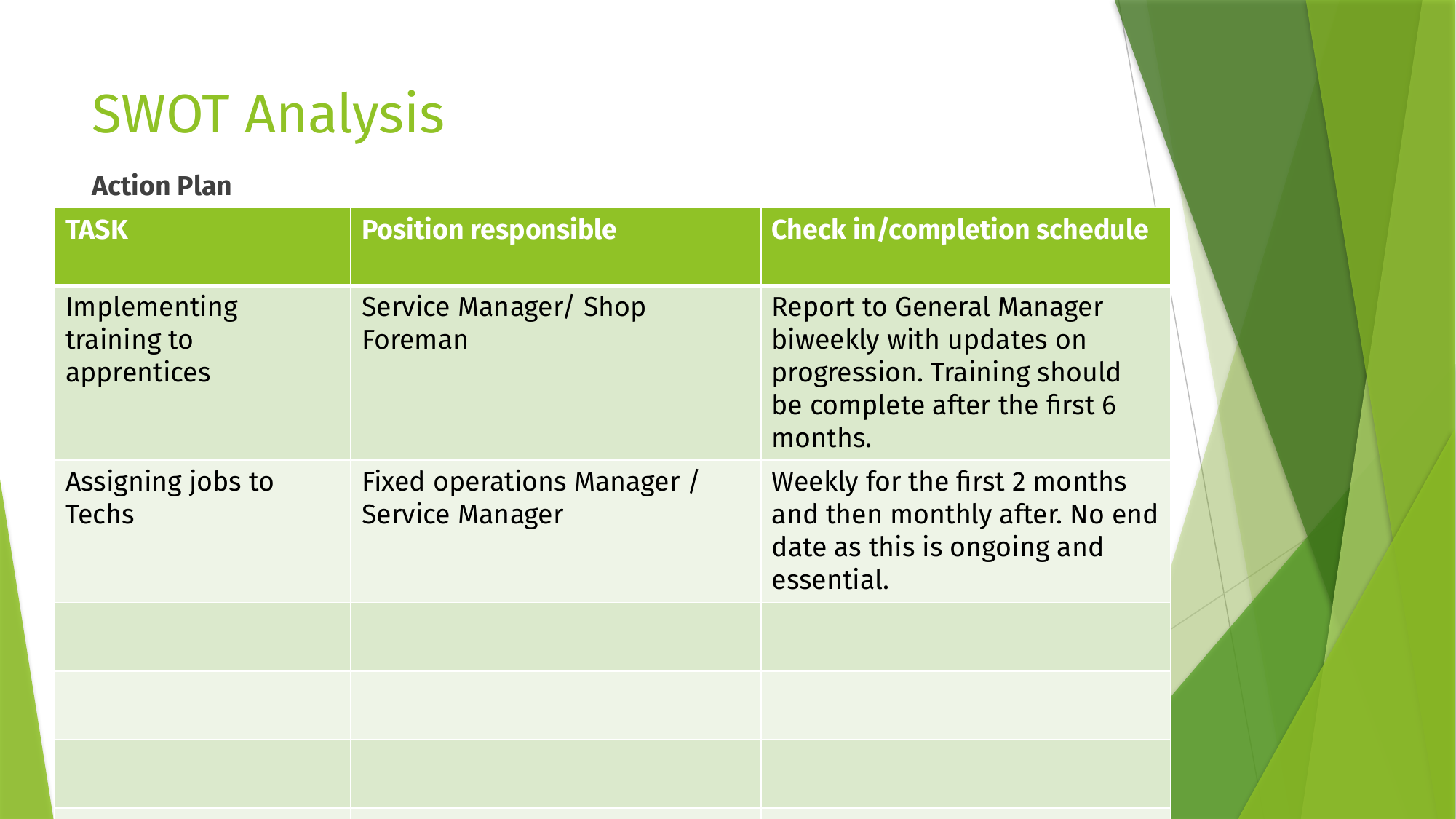

# SWOT Analysis
Action Plan

| TASK | Position responsible | Check in/completion schedule |
| --- | --- | --- |
| Implementing training to apprentices | Service Manager/ Shop Foreman | Report to General Manager biweekly with updates on progression. Training should be complete after the first 6 months. |
| Assigning jobs to Techs | Fixed operations Manager / Service Manager | Weekly for the first 2 months and then monthly after. No end date as this is ongoing and essential. |
|  |  |  |
|  |  |  |
|  |  |  |
|  |  |  |
|  |  |  |